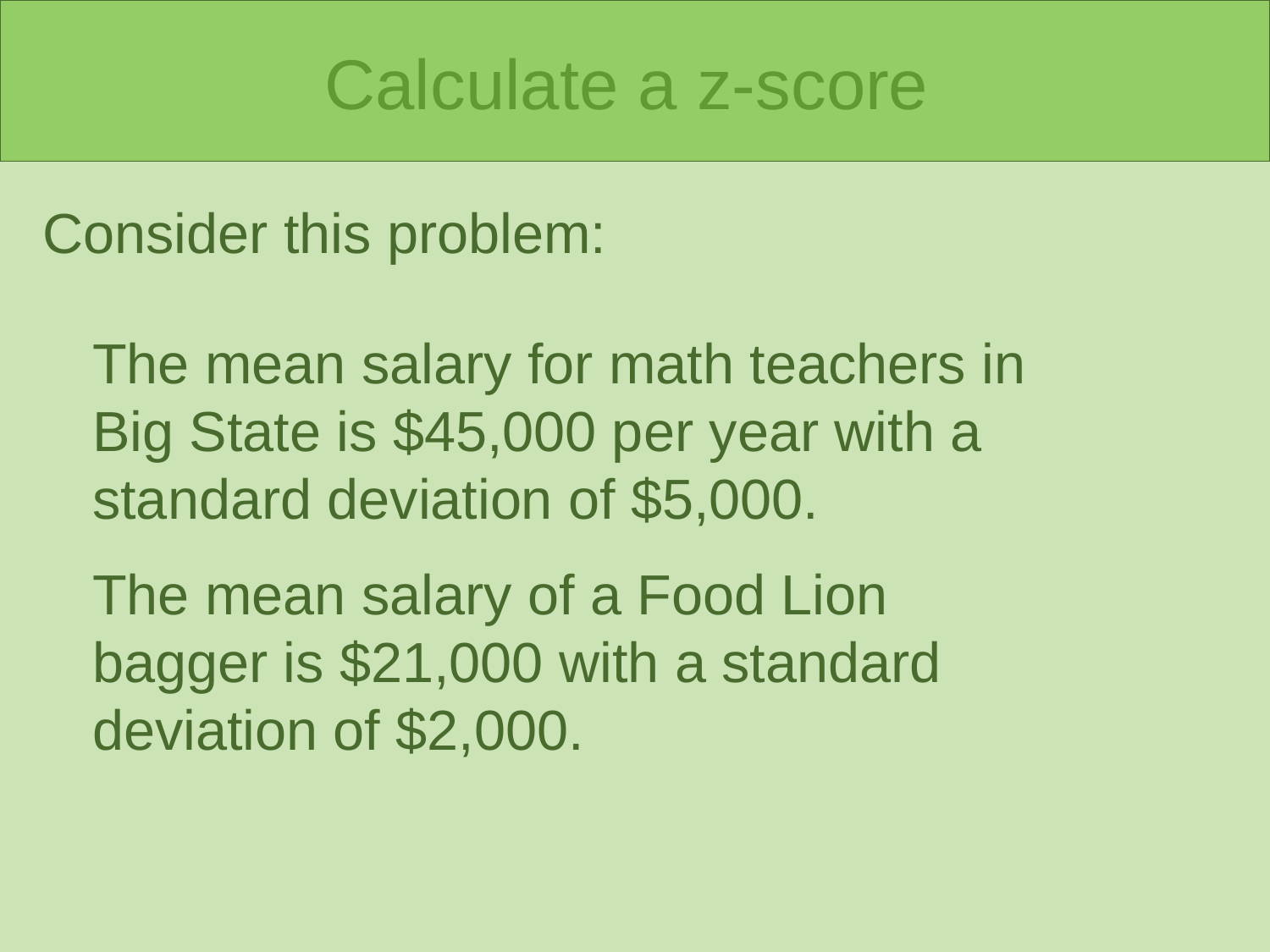

# Calculate a z-score
Consider this problem:
The mean salary for math teachers in Big State is $45,000 per year with a standard deviation of $5,000.
The mean salary of a Food Lion bagger is $21,000 with a standard deviation of $2,000.